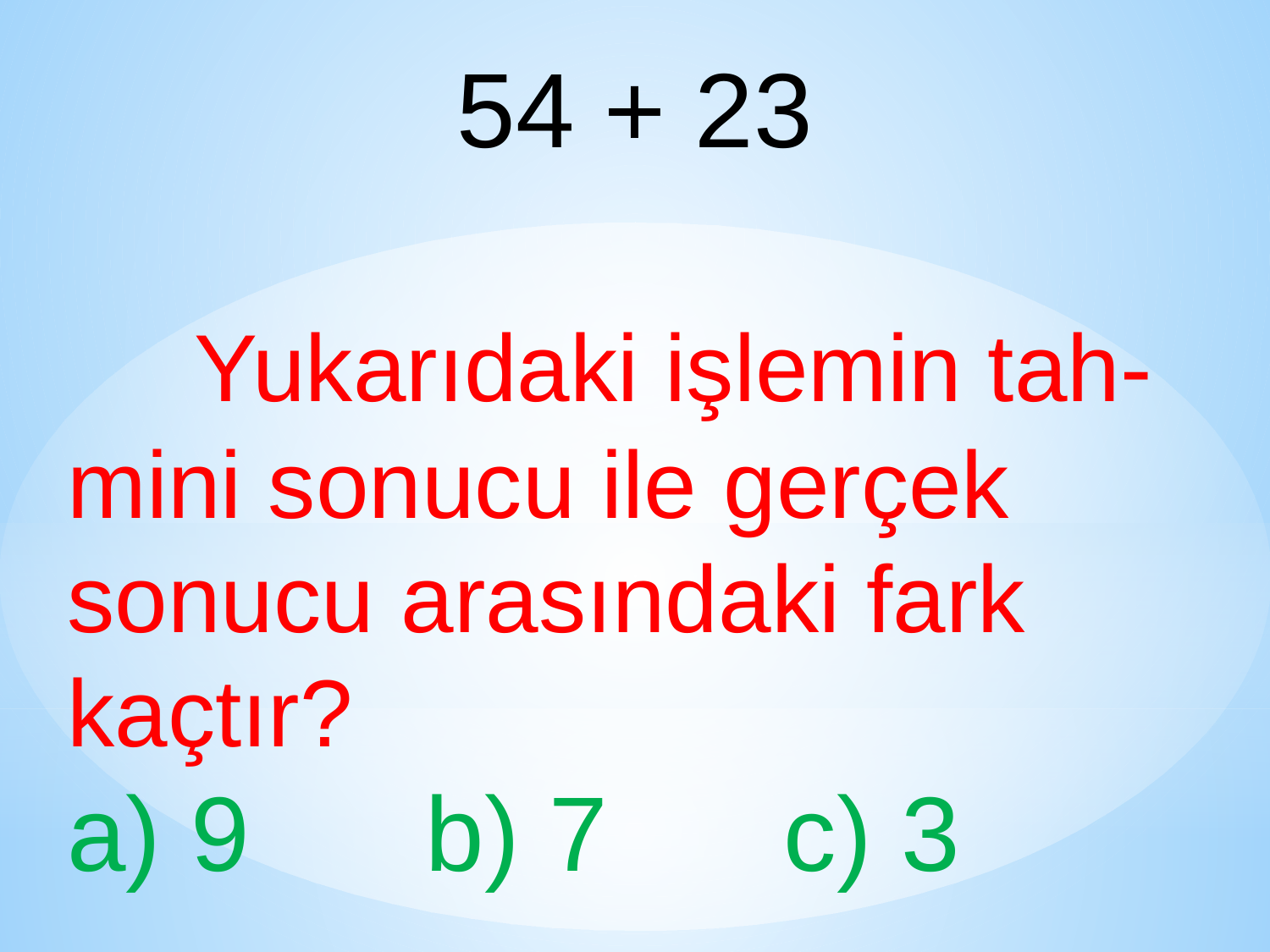

54 + 23

	Yukarıdaki işlemin tah-mini sonucu ile gerçek sonucu arasındaki fark kaçtır?
a) 9      b) 7      c) 3